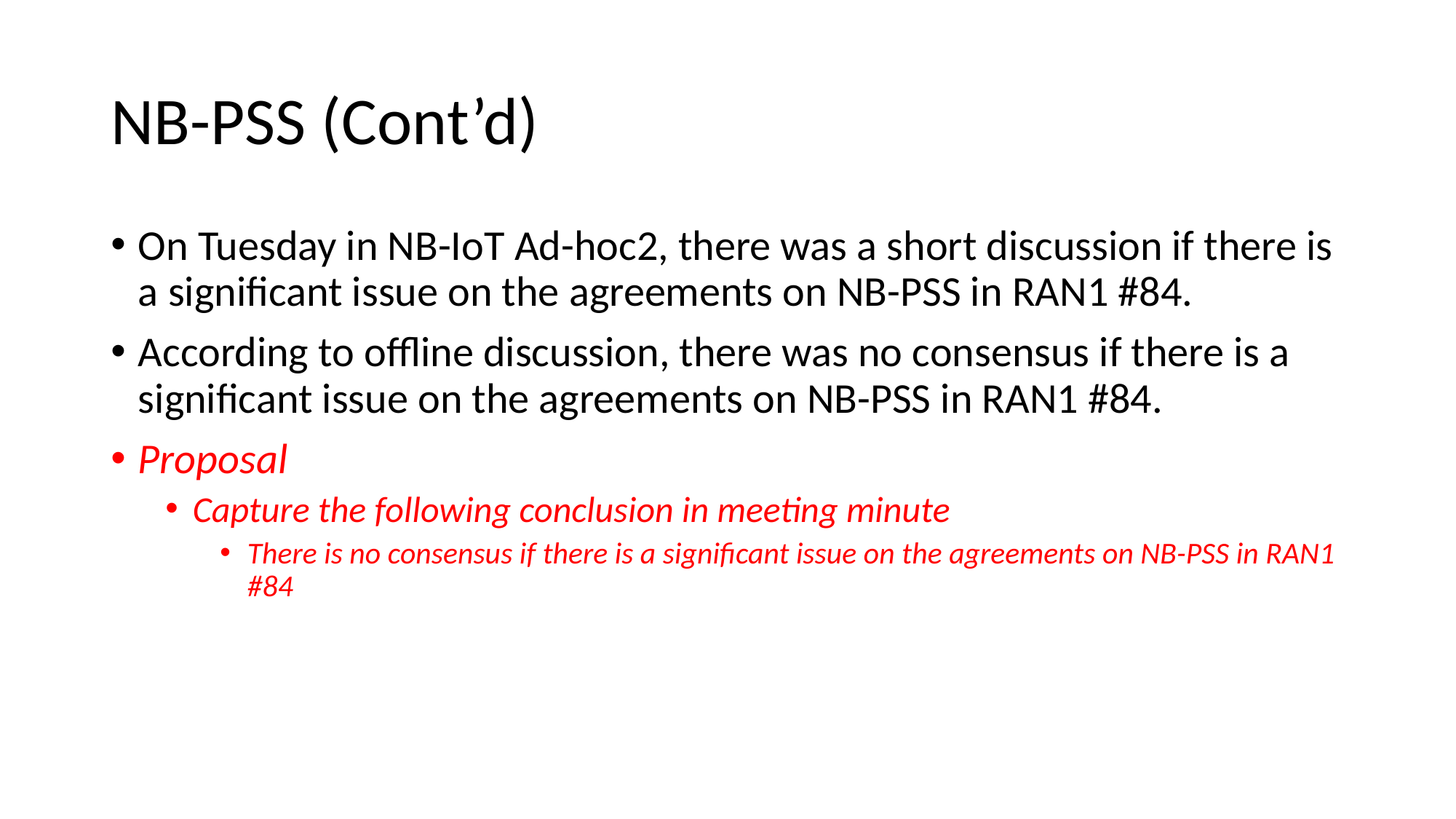

# NB-PSS (Cont’d)
On Tuesday in NB-IoT Ad-hoc2, there was a short discussion if there is a significant issue on the agreements on NB-PSS in RAN1 #84.
According to offline discussion, there was no consensus if there is a significant issue on the agreements on NB-PSS in RAN1 #84.
Proposal
Capture the following conclusion in meeting minute
There is no consensus if there is a significant issue on the agreements on NB-PSS in RAN1 #84